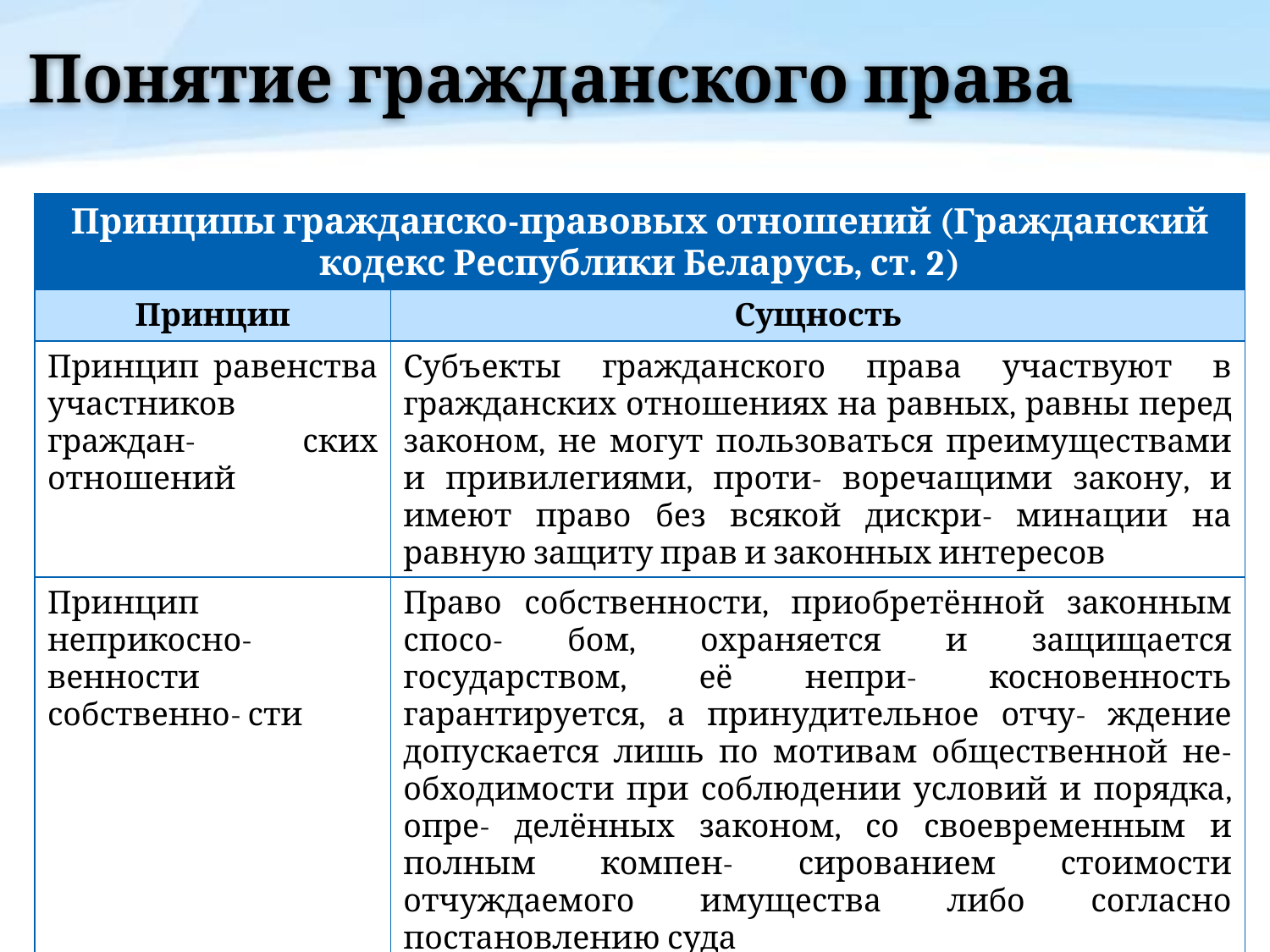

# Понятие гражданского права
| Принципы гражданско-правовых отношений (Гражданский кодекс Республики Беларусь, ст. 2) |  |
| --- | --- |
| Принцип | Сущность |
| Принцип равенства участников граждан- ских отношений | Субъекты гражданского права участвуют в гражданских отношениях на равных, равны перед законом, не могут пользоваться преимуществами и привилегиями, проти- воречащими закону, и имеют право без всякой дискри- минации на равную защиту прав и законных интересов |
| Принцип неприкосно- венности собственно- сти | Право собственности, приобретённой законным спосо- бом, охраняется и защищается государством, её непри- косновенность гарантируется, а принудительное отчу- ждение допускается лишь по мотивам общественной не- обходимости при соблюдении условий и порядка, опре- делённых законом, со своевременным и полным компен- сированием стоимости отчуждаемого имущества либо согласно постановлению суда |